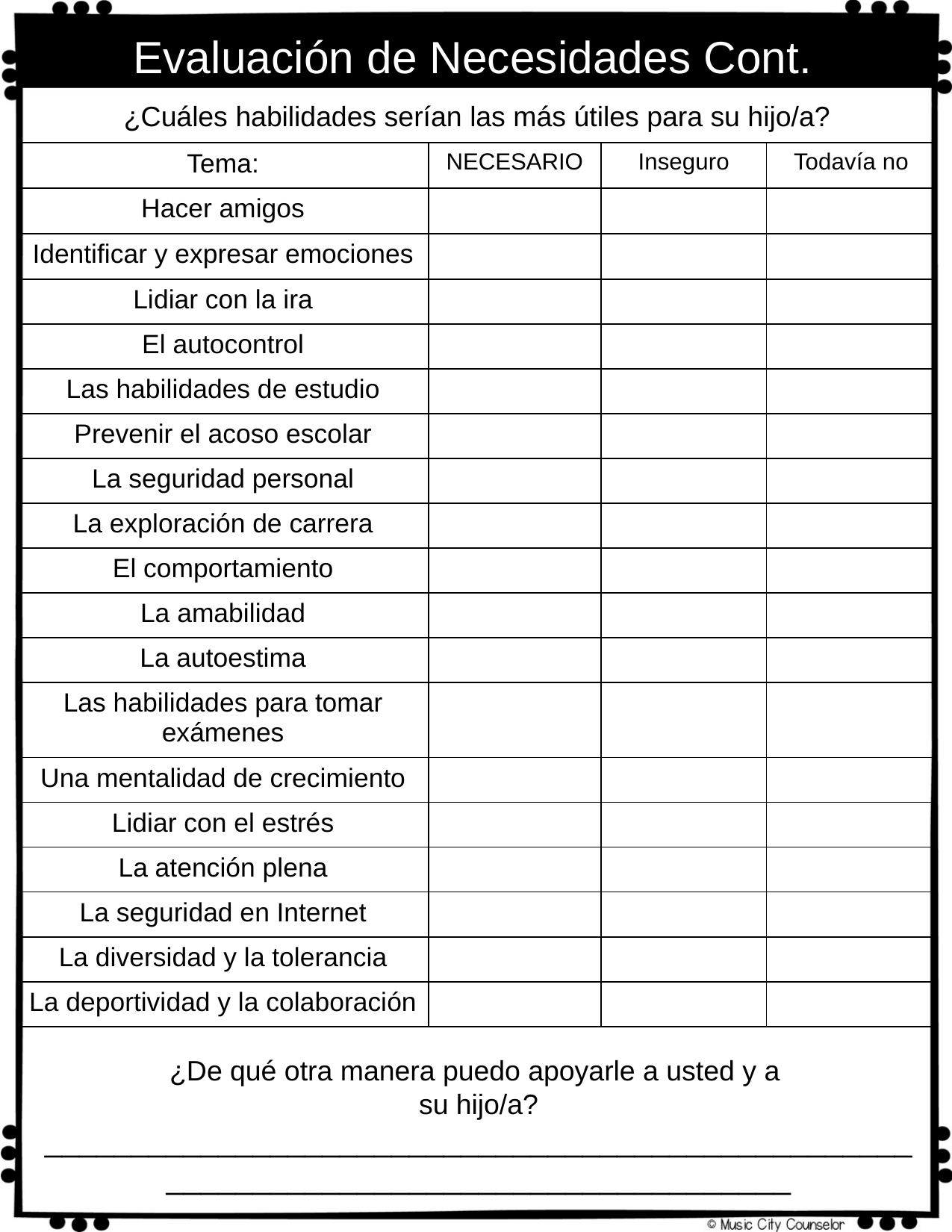

Evaluación de Necesidades Cont.
¿Cuáles habilidades serían las más útiles para su hijo/a?
| Tema: | NECESARIO | Inseguro | Todavía no |
| --- | --- | --- | --- |
| Hacer amigos |  |  |  |
| Identificar y expresar emociones |  |  |  |
| Lidiar con la ira |  |  |  |
| El autocontrol |  |  |  |
| Las habilidades de estudio |  |  |  |
| Prevenir el acoso escolar |  |  |  |
| La seguridad personal |  |  |  |
| La exploración de carrera |  |  |  |
| El comportamiento |  |  |  |
| La amabilidad |  |  |  |
| La autoestima |  |  |  |
| Las habilidades para tomar exámenes |  |  |  |
| Una mentalidad de crecimiento |  |  |  |
| Lidiar con el estrés |  |  |  |
| La atención plena |  |  |  |
| La seguridad en Internet |  |  |  |
| La diversidad y la tolerancia |  |  |  |
| La deportividad y la colaboración |  |  |  |
¿De qué otra manera puedo apoyarle a usted y a
su hijo/a?
______________________________________________________________________________________